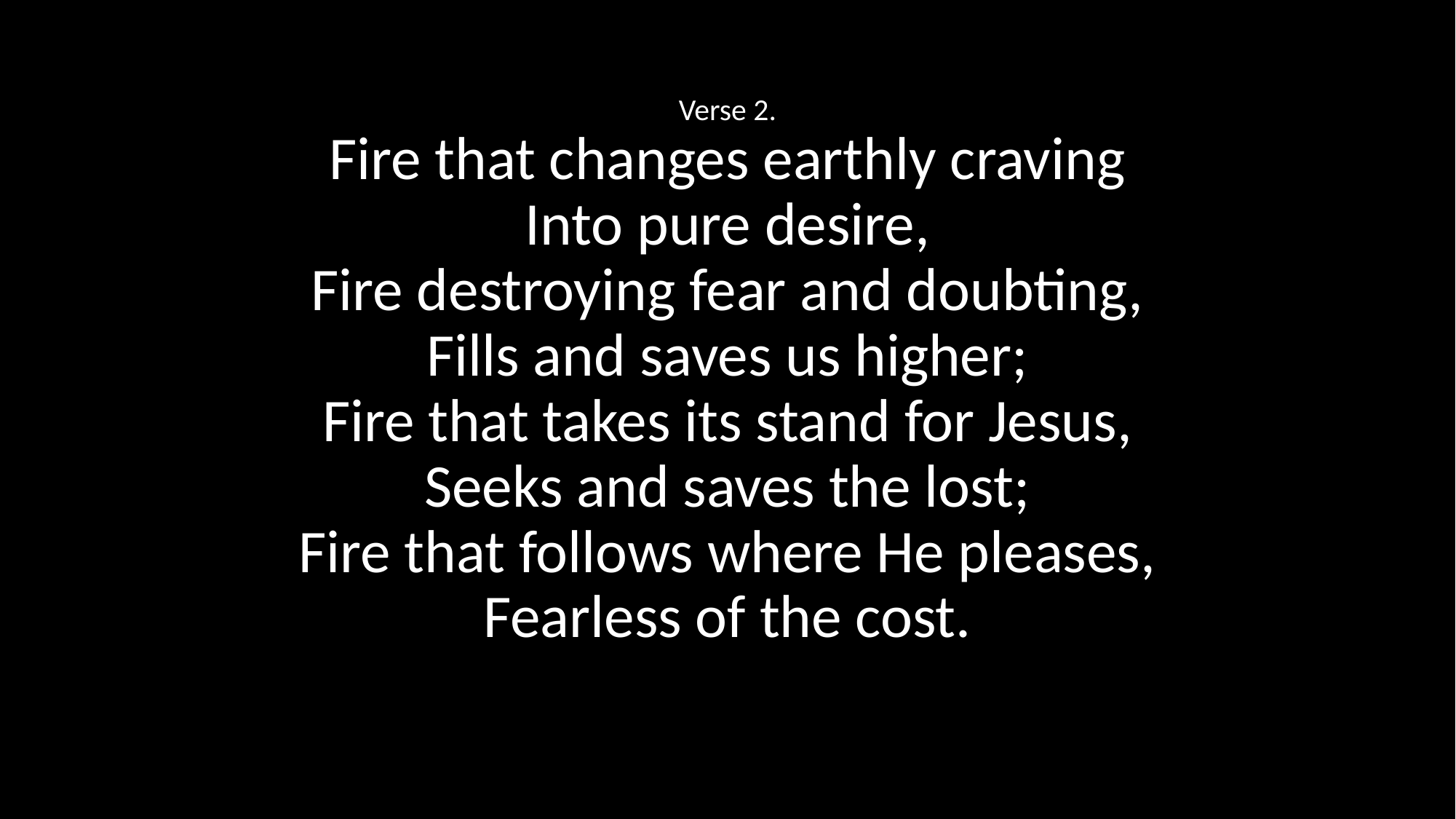

Verse 2.
Fire that changes earthly craving
Into pure desire,
Fire destroying fear and doubting,
Fills and saves us higher;
Fire that takes its stand for Jesus,
Seeks and saves the lost;
Fire that follows where He pleases,
Fearless of the cost.